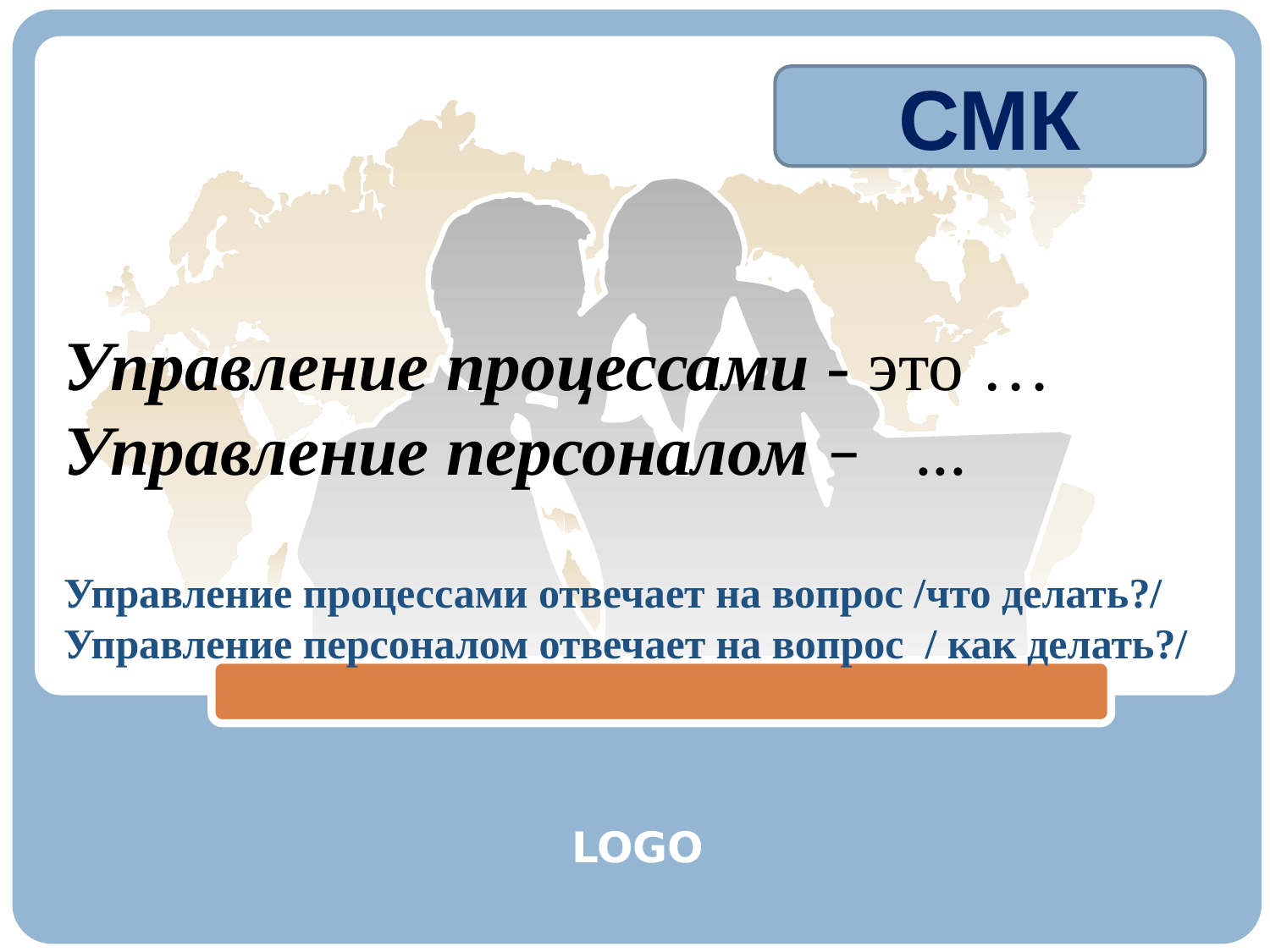

СМК
Управление процессами - это …
Управление персоналом –   ...

Управление процессами отвечает на вопрос /что делать?/
Управление персоналом отвечает на вопрос  / как делать?/